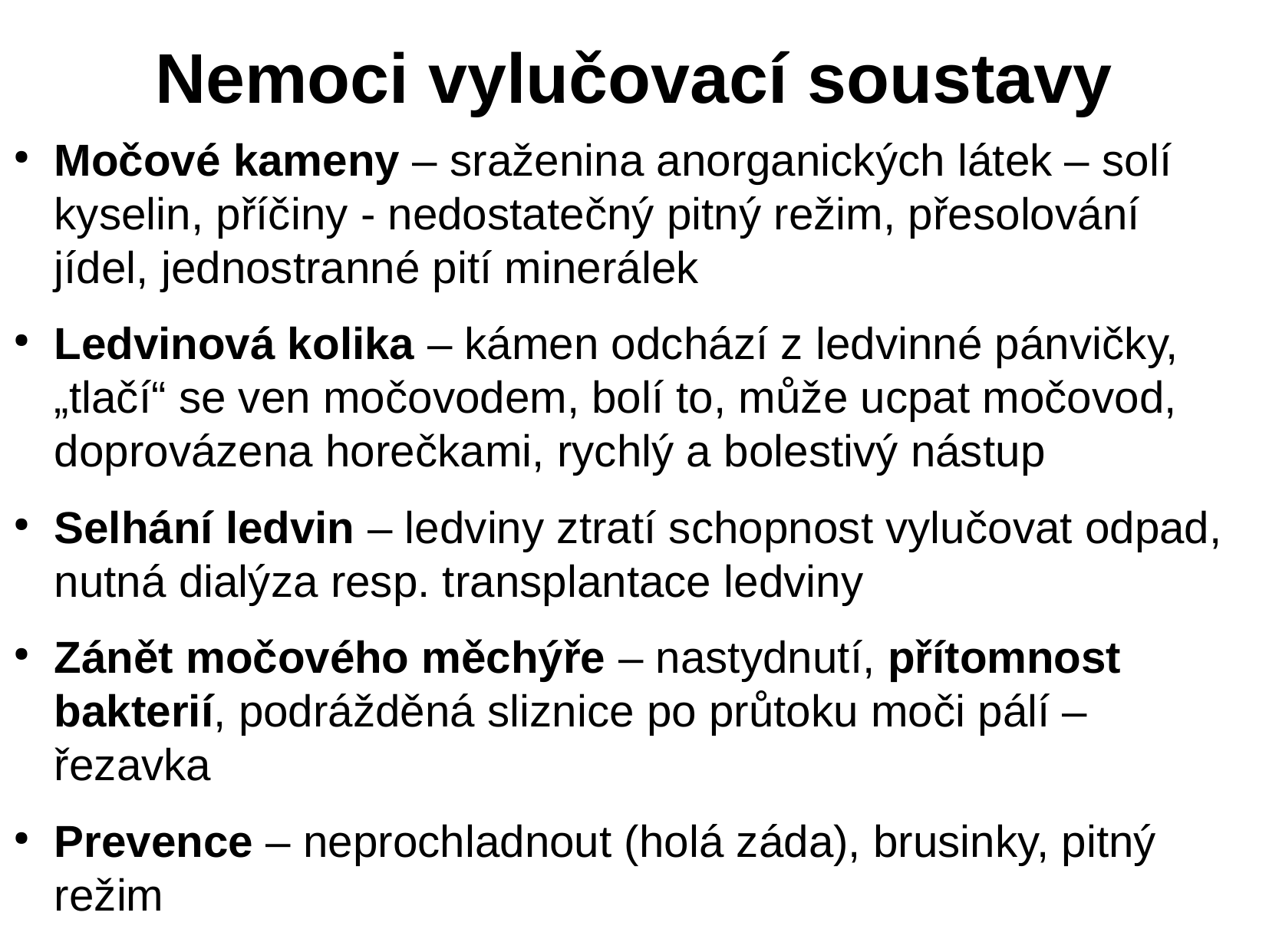

# Nemoci vylučovací soustavy
Močové kameny – sraženina anorganických látek – solí kyselin, příčiny - nedostatečný pitný režim, přesolování jídel, jednostranné pití minerálek
Ledvinová kolika – kámen odchází z ledvinné pánvičky, „tlačí“ se ven močovodem, bolí to, může ucpat močovod, doprovázena horečkami, rychlý a bolestivý nástup
Selhání ledvin – ledviny ztratí schopnost vylučovat odpad, nutná dialýza resp. transplantace ledviny
Zánět močového měchýře – nastydnutí, přítomnost bakterií, podrážděná sliznice po průtoku moči pálí – řezavka
Prevence – neprochladnout (holá záda), brusinky, pitný režim